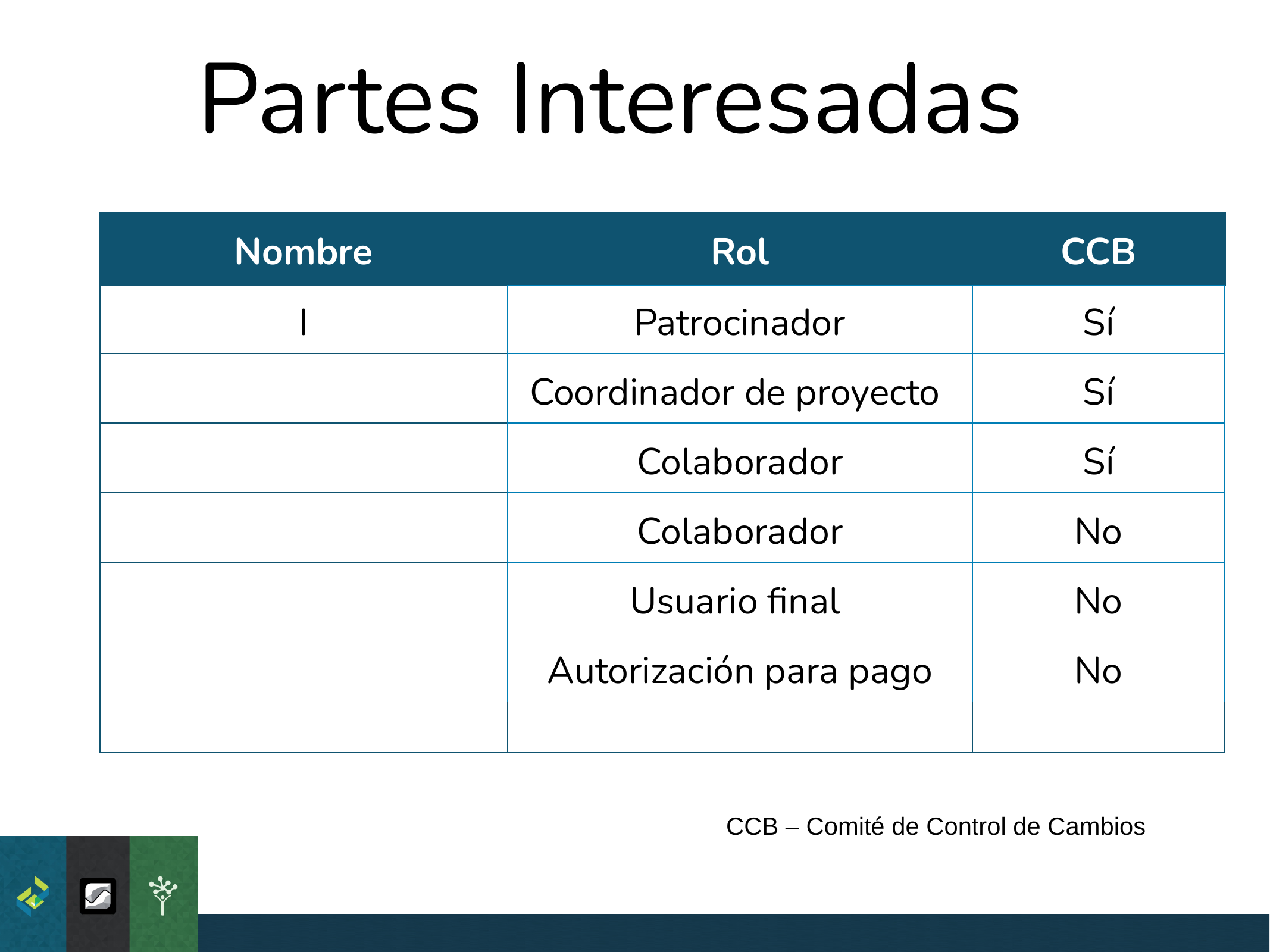

Partes Interesadas
| Nombre | Rol | CCB |
| --- | --- | --- |
| I | Patrocinador | Sí |
|  | Coordinador de proyecto | Sí |
|  | Colaborador | Sí |
|  | Colaborador | No |
|  | Usuario final | No |
|  | Autorización para pago | No |
|  |  |  |
CCB – Comité de Control de Cambios